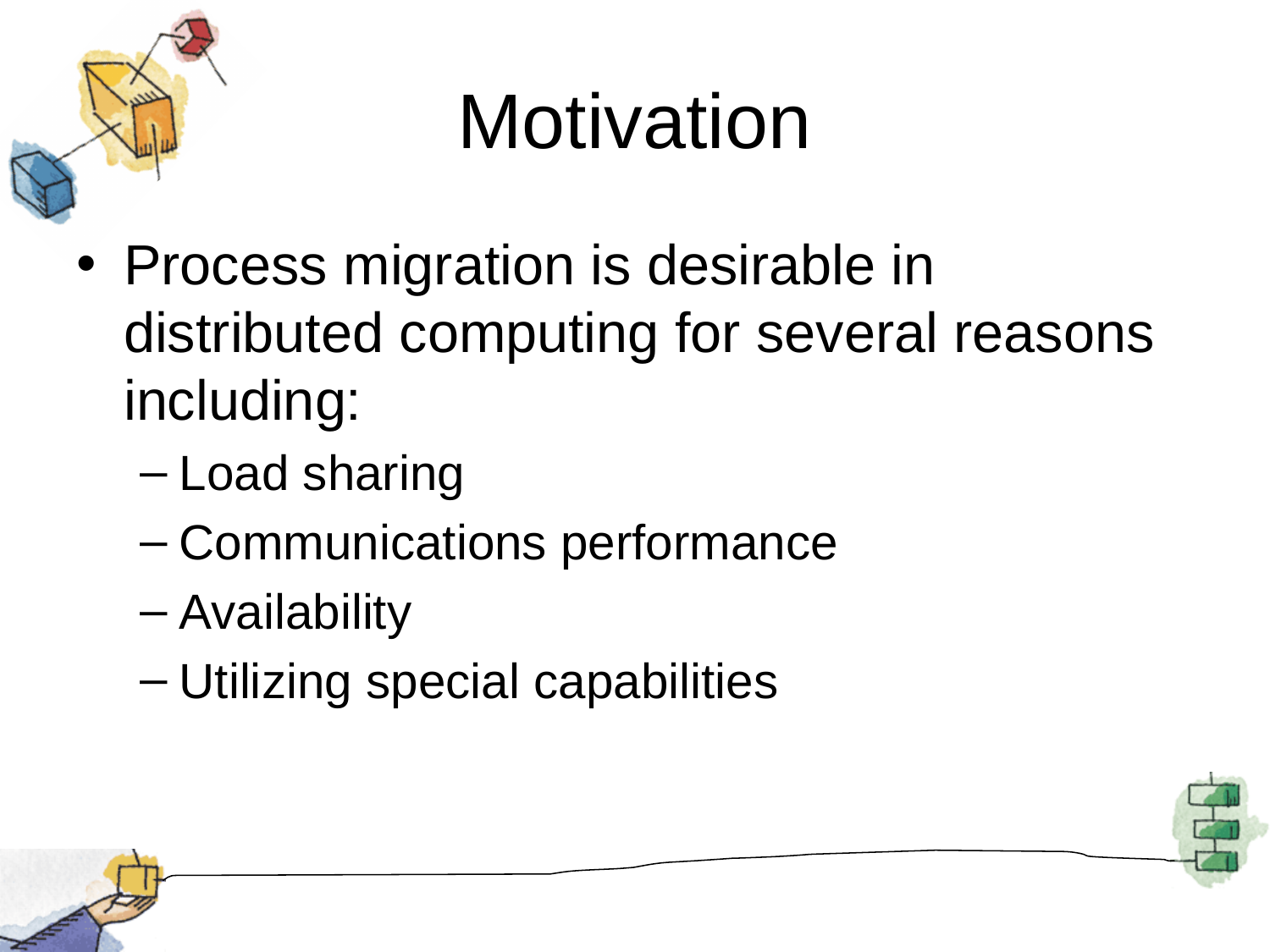

# Motivation
Process migration is desirable in distributed computing for several reasons including:
Load sharing
Communications performance
Availability
Utilizing special capabilities